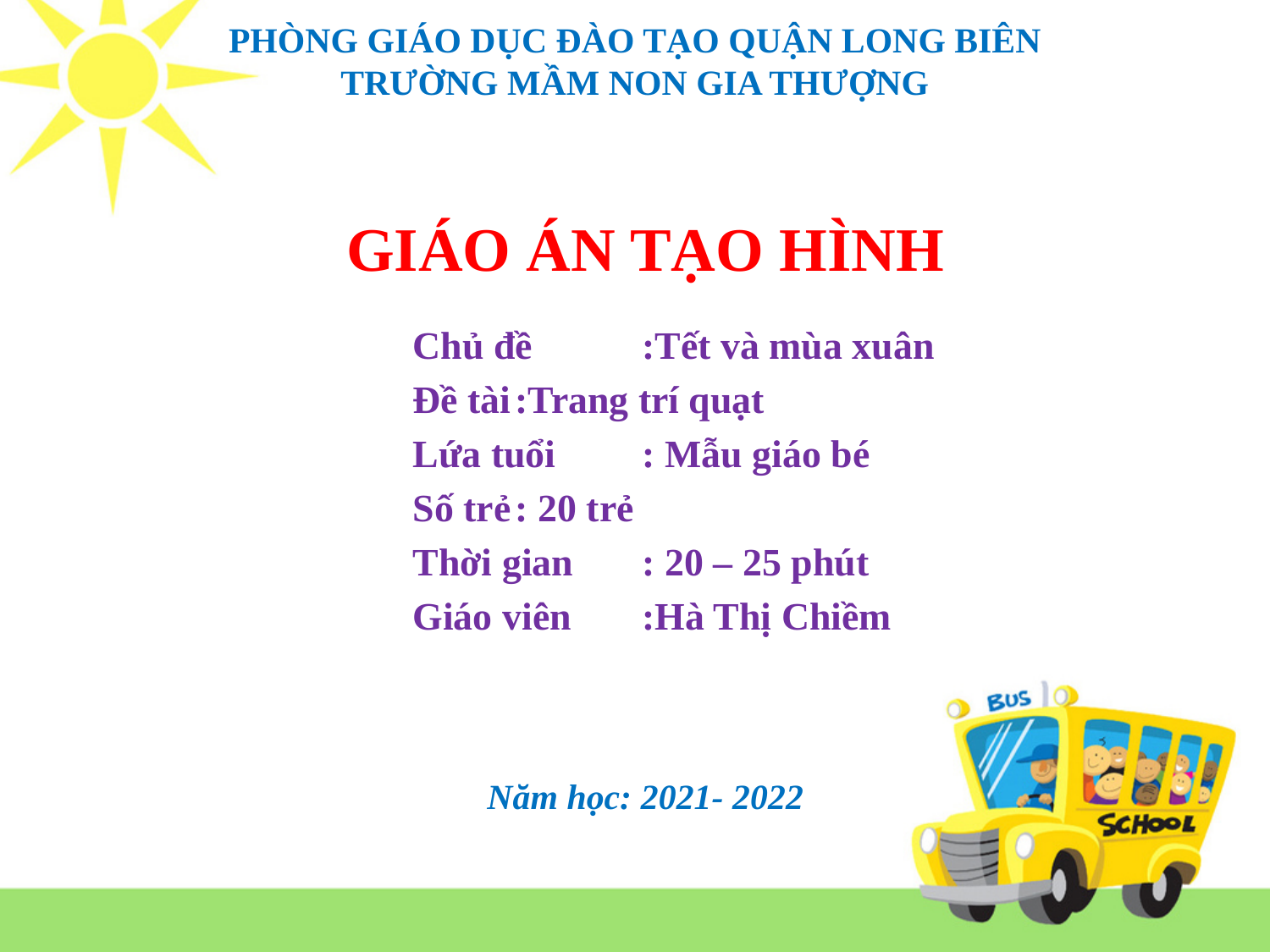

# PHÒNG GIÁO DỤC ĐÀO TẠO QUẬN LONG BIÊN TRƯỜNG MẦM NON GIA THƯỢNG

GIÁO ÁN TẠO HÌNH

Chủ đề	:Tết và mùa xuân
Đề tài	:Trang trí quạt
Lứa tuổi	: Mẫu giáo bé
Số trẻ	: 20 trẻ
Thời gian	: 20 – 25 phút
Giáo viên	:Hà Thị Chiềm

Năm học: 2021- 2022